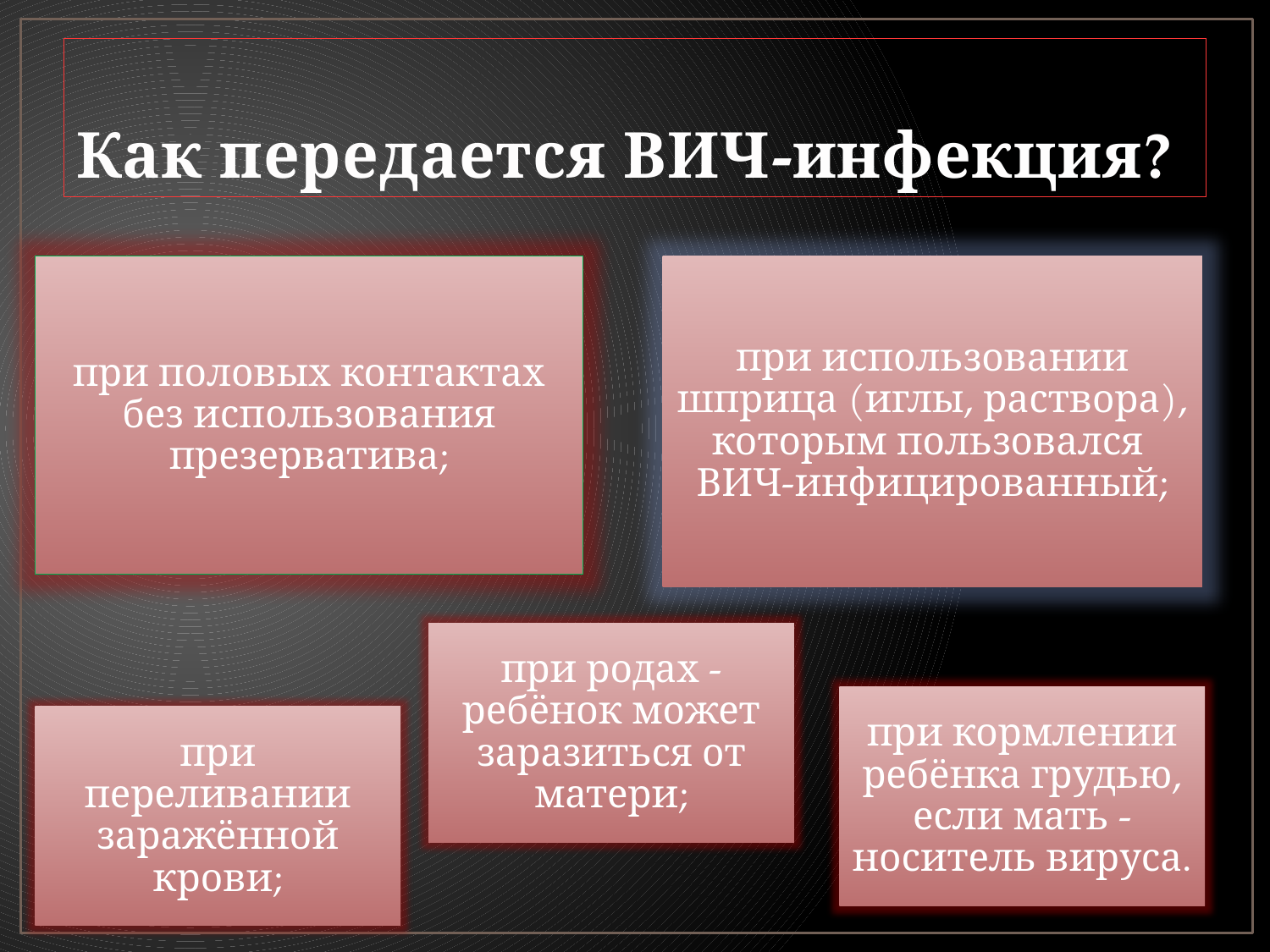

# Как передается ВИЧ-инфекция?
при половых контактах без использования презерватива;
при использовании шприца (иглы, раствора), которым пользовался
ВИЧ-инфицированный;
при переливании заражённой крови;
при родах - ребёнок может заразиться от матери;
при кормлении ребёнка грудью, если мать - носитель вируса.